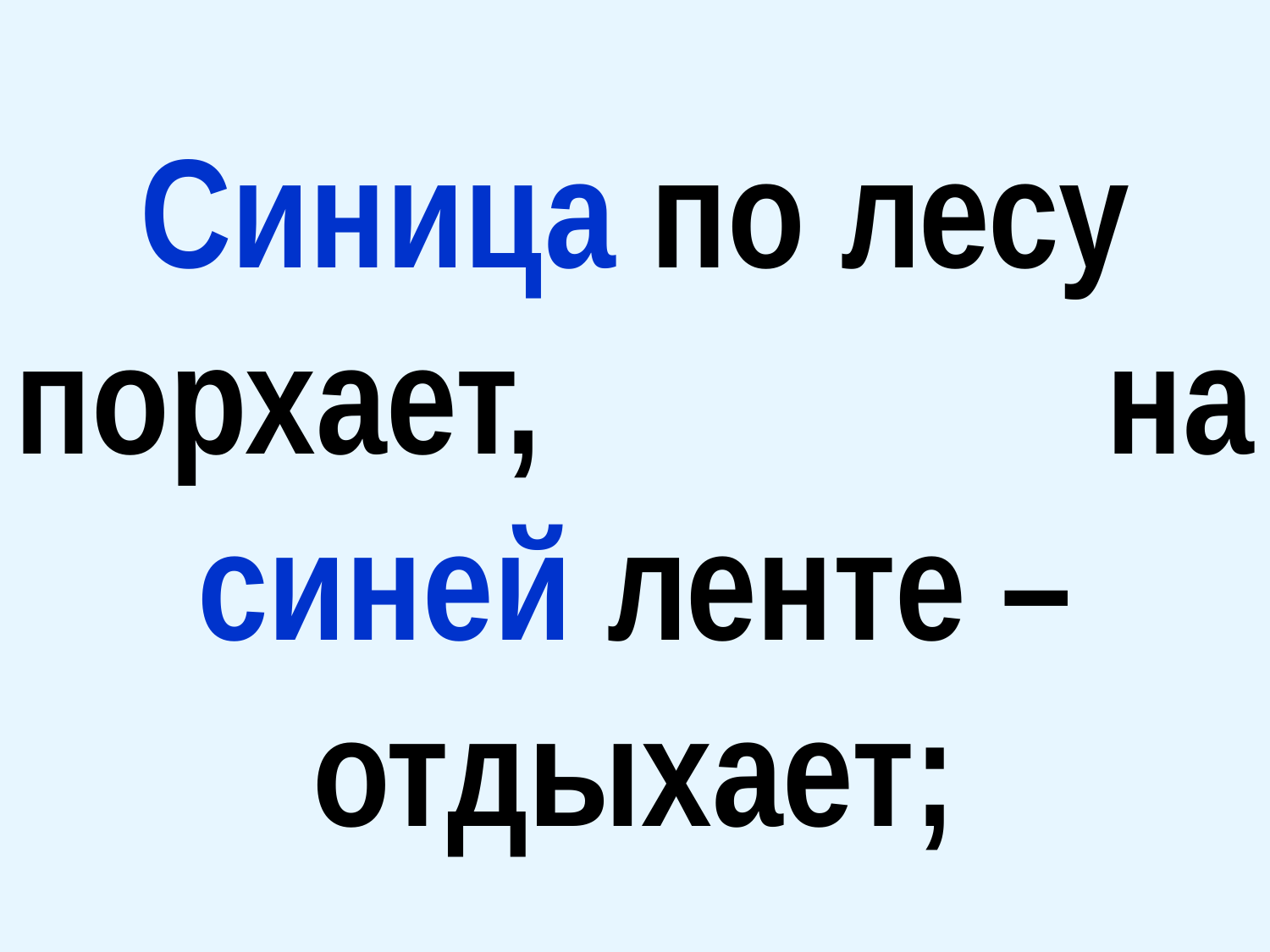

Синица по лесу порхает,                на синей ленте – отдыхает;